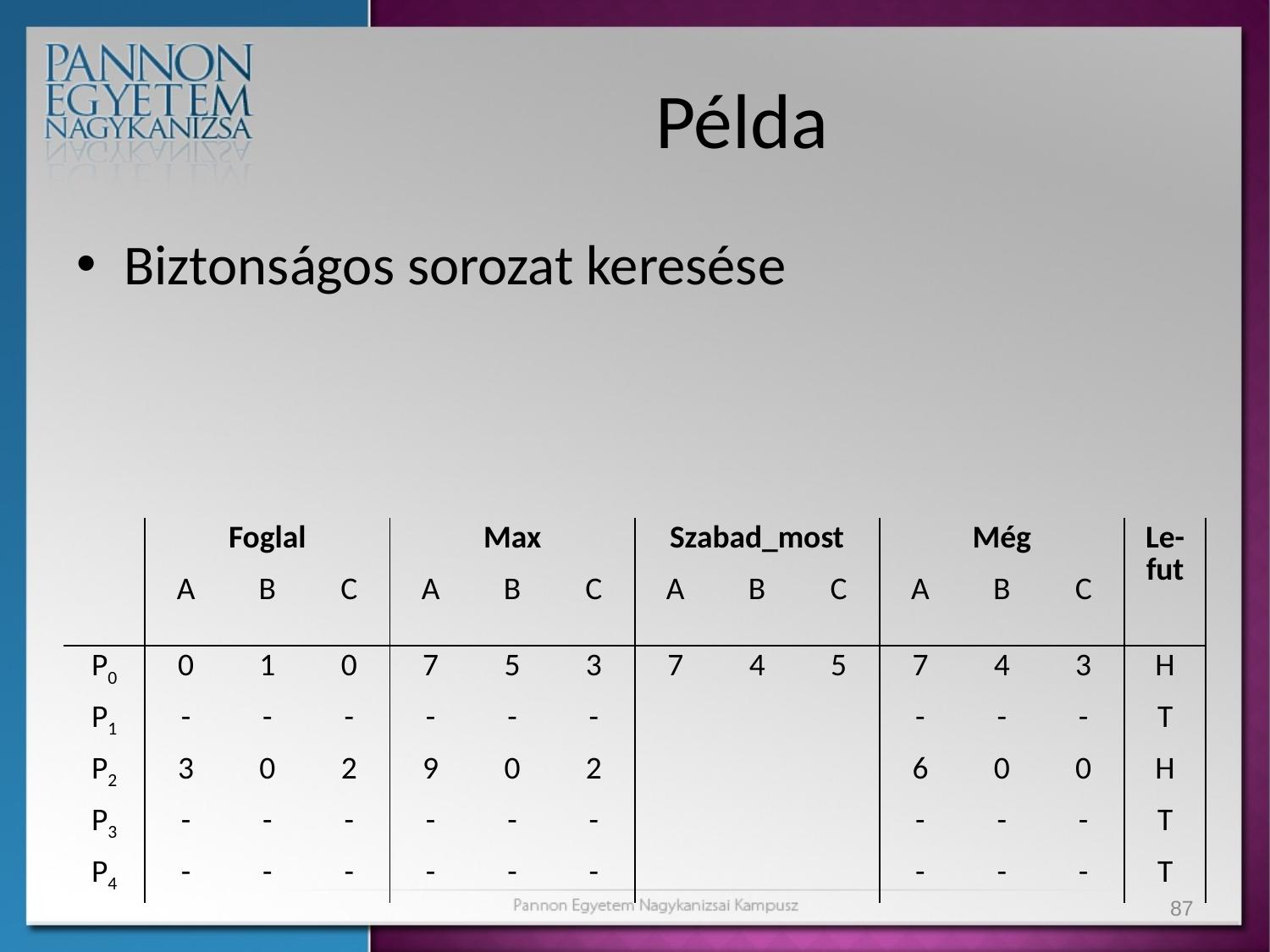

# Példa
Biztonságos sorozat keresése
|  | Foglal |  |  | Max |  |  | Szabad\_most |  |  | Még |  |  | Le-fut |
| --- | --- | --- | --- | --- | --- | --- | --- | --- | --- | --- | --- | --- | --- |
|  | A | B | C | A | B | C | A | B | C | A | B | C |  |
| P0 | 0 | 1 | 0 | 7 | 5 | 3 | 7 | 4 | 5 | 7 | 4 | 3 | H |
| P1 | - | - | - | - | - | - |  |  |  | - | - | - | T |
| P2 | 3 | 0 | 2 | 9 | 0 | 2 |  |  |  | 6 | 0 | 0 | H |
| P3 | - | - | - | - | - | - |  |  |  | - | - | - | T |
| P4 | - | - | - | - | - | - |  |  |  | - | - | - | T |
87